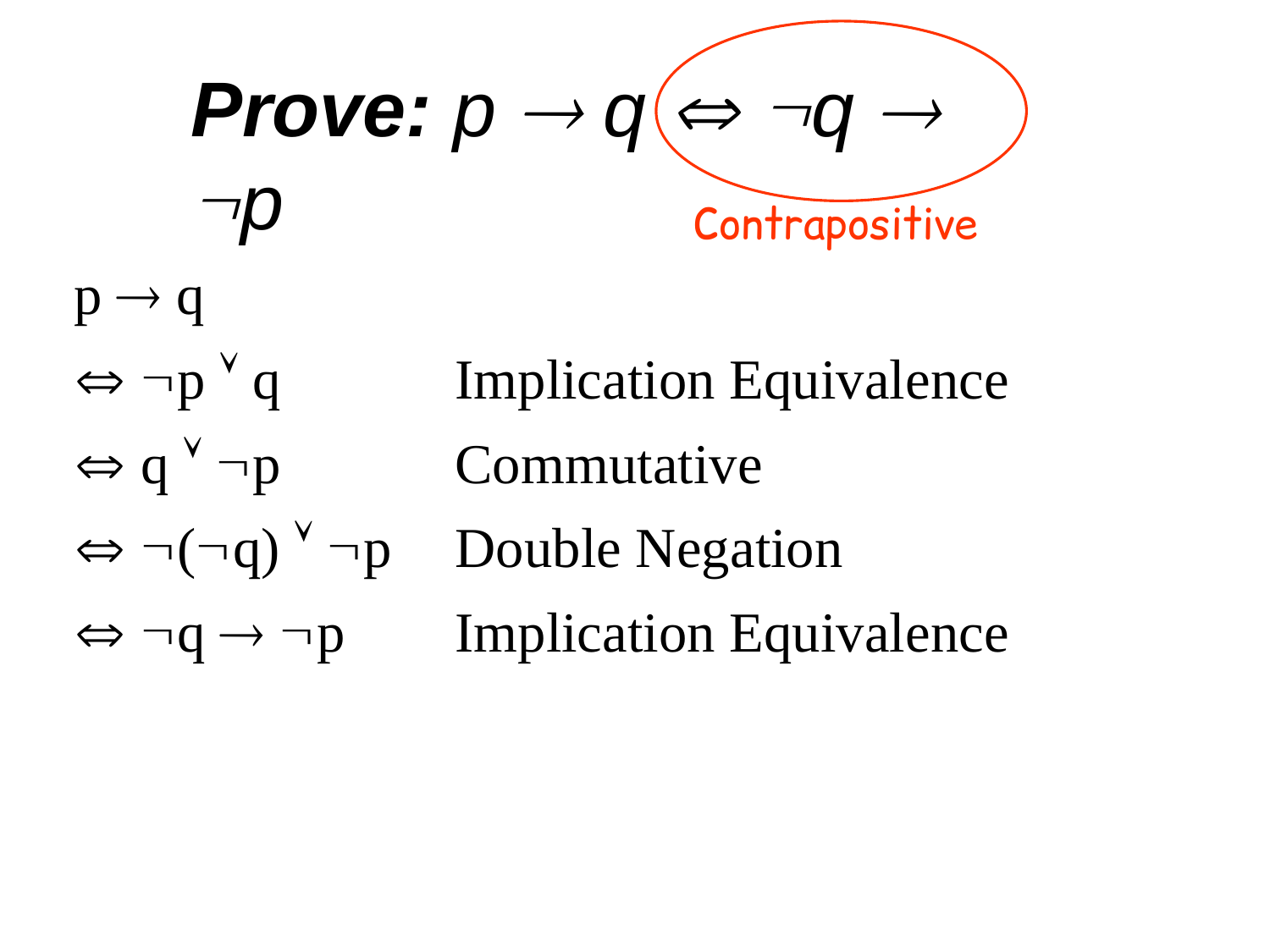

# Prove: p → q ⇔ ¬q → ¬p
Contrapositive
p → q
⇔ ¬p ∨ q 		Implication Equivalence
⇔ q ∨ ¬p 		Commutative
⇔ ¬(¬q) ∨ ¬p 	Double Negation
⇔ ¬q → ¬p 	Implication Equivalence